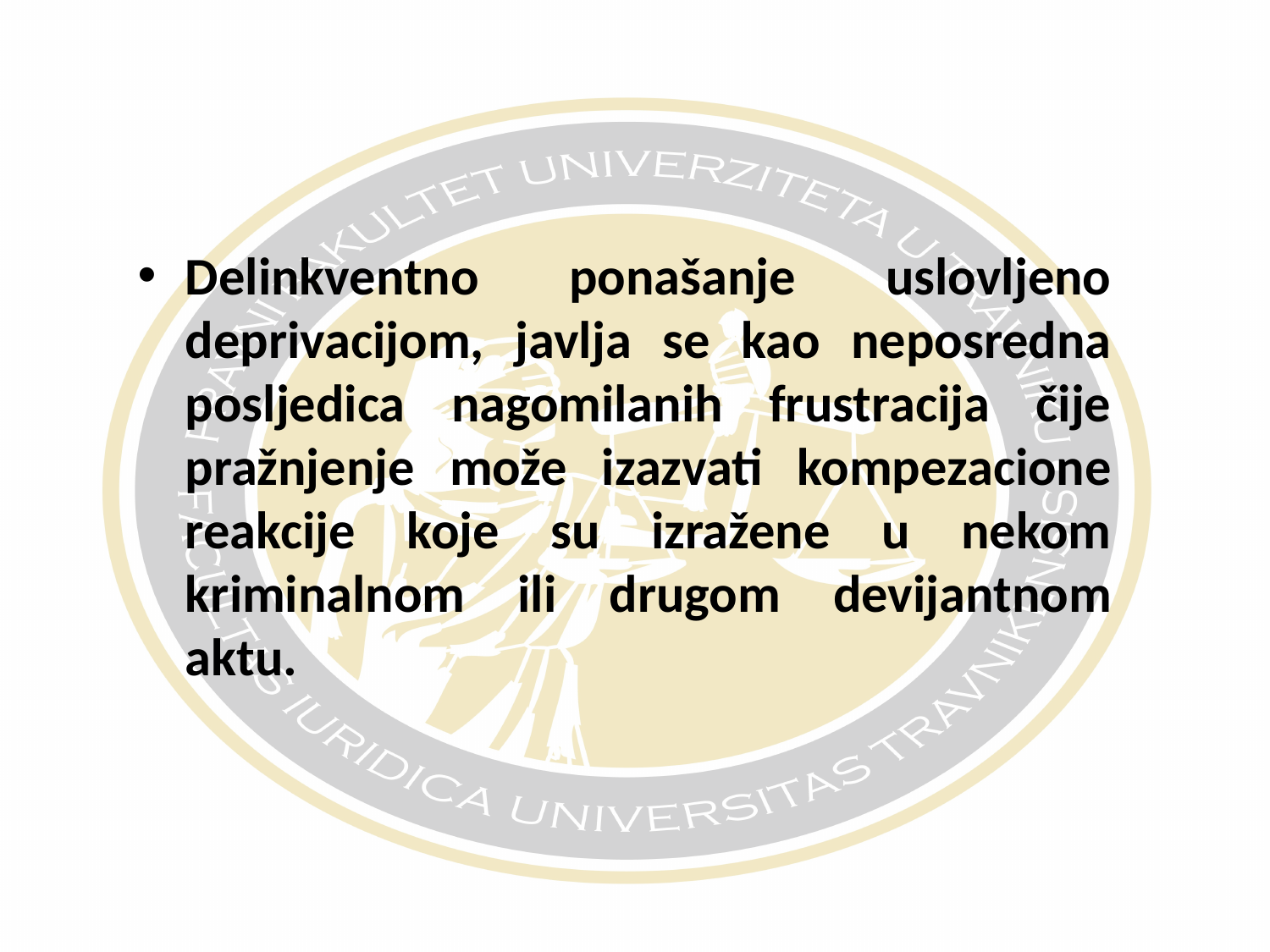

#
Delinkventno ponašanje uslovljeno deprivacijom, javlja se kao neposredna posljedica nagomilanih frustracija čije pražnjenje može izazvati kompezacione reakcije koje su izražene u nekom kriminalnom ili drugom devijantnom aktu.